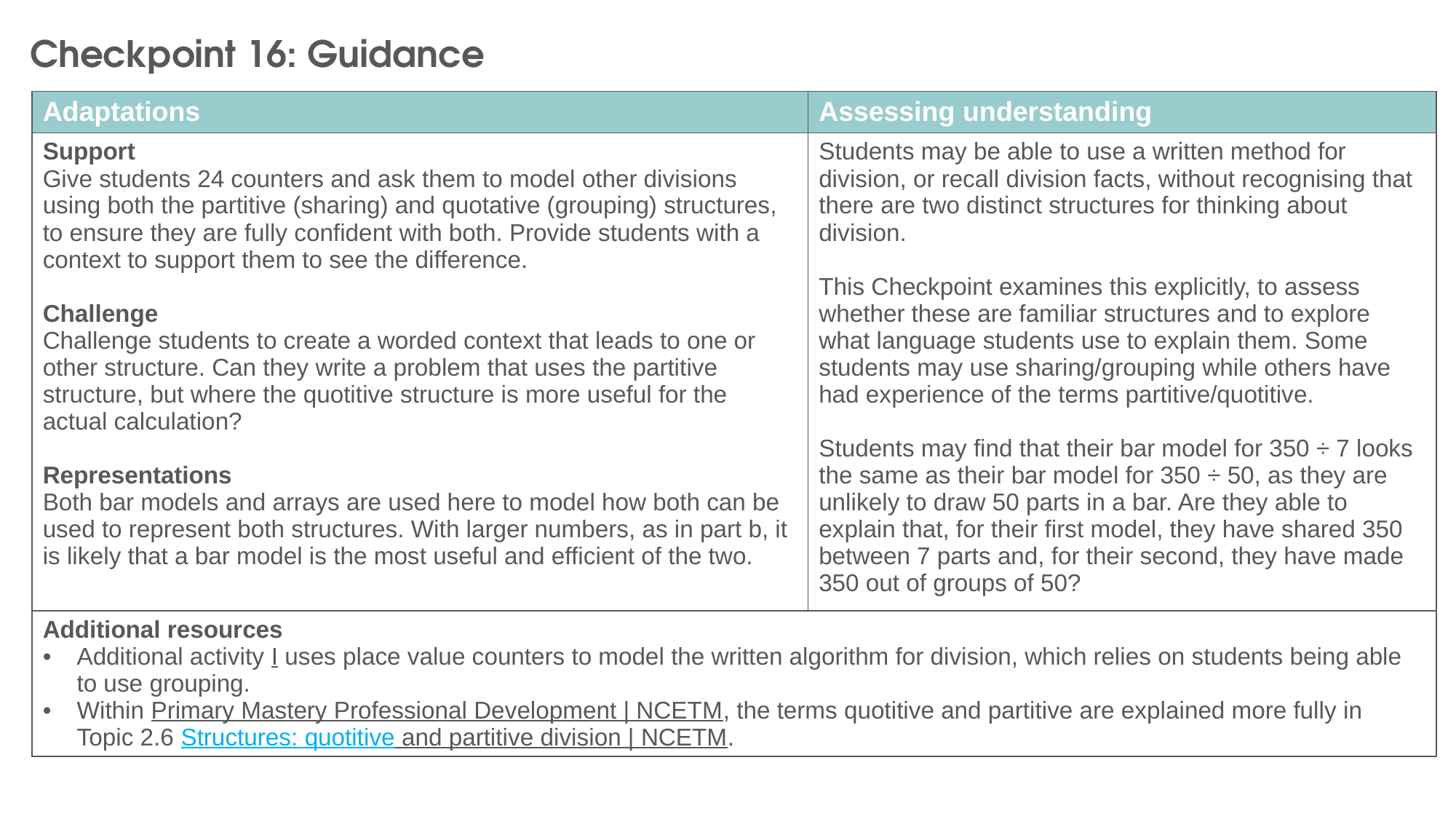

Checkpoint 16: Guidance
| Adaptations | Assessing understanding |
| --- | --- |
| Support Give students 24 counters and ask them to model other divisions using both the partitive (sharing) and quotative (grouping) structures, to ensure they are fully confident with both. Provide students with a context to support them to see the difference. Challenge Challenge students to create a worded context that leads to one or other structure. Can they write a problem that uses the partitive structure, but where the quotitive structure is more useful for the actual calculation? Representations Both bar models and arrays are used here to model how both can be used to represent both structures. With larger numbers, as in part b, it is likely that a bar model is the most useful and efficient of the two. | Students may be able to use a written method for division, or recall division facts, without recognising that there are two distinct structures for thinking about division. This Checkpoint examines this explicitly, to assess whether these are familiar structures and to explore what language students use to explain them. Some students may use sharing/grouping while others have had experience of the terms partitive/quotitive. Students may find that their bar model for 350 ÷ 7 looks the same as their bar model for 350 ÷ 50, as they are unlikely to draw 50 parts in a bar. Are they able to explain that, for their first model, they have shared 350 between 7 parts and, for their second, they have made 350 out of groups of 50? |
| Additional resources Additional activity I uses place value counters to model the written algorithm for division, which relies on students being able to use grouping. Within Primary Mastery Professional Development | NCETM, the terms quotitive and partitive are explained more fully in Topic 2.6 Structures: quotitive and partitive division | NCETM. |  |